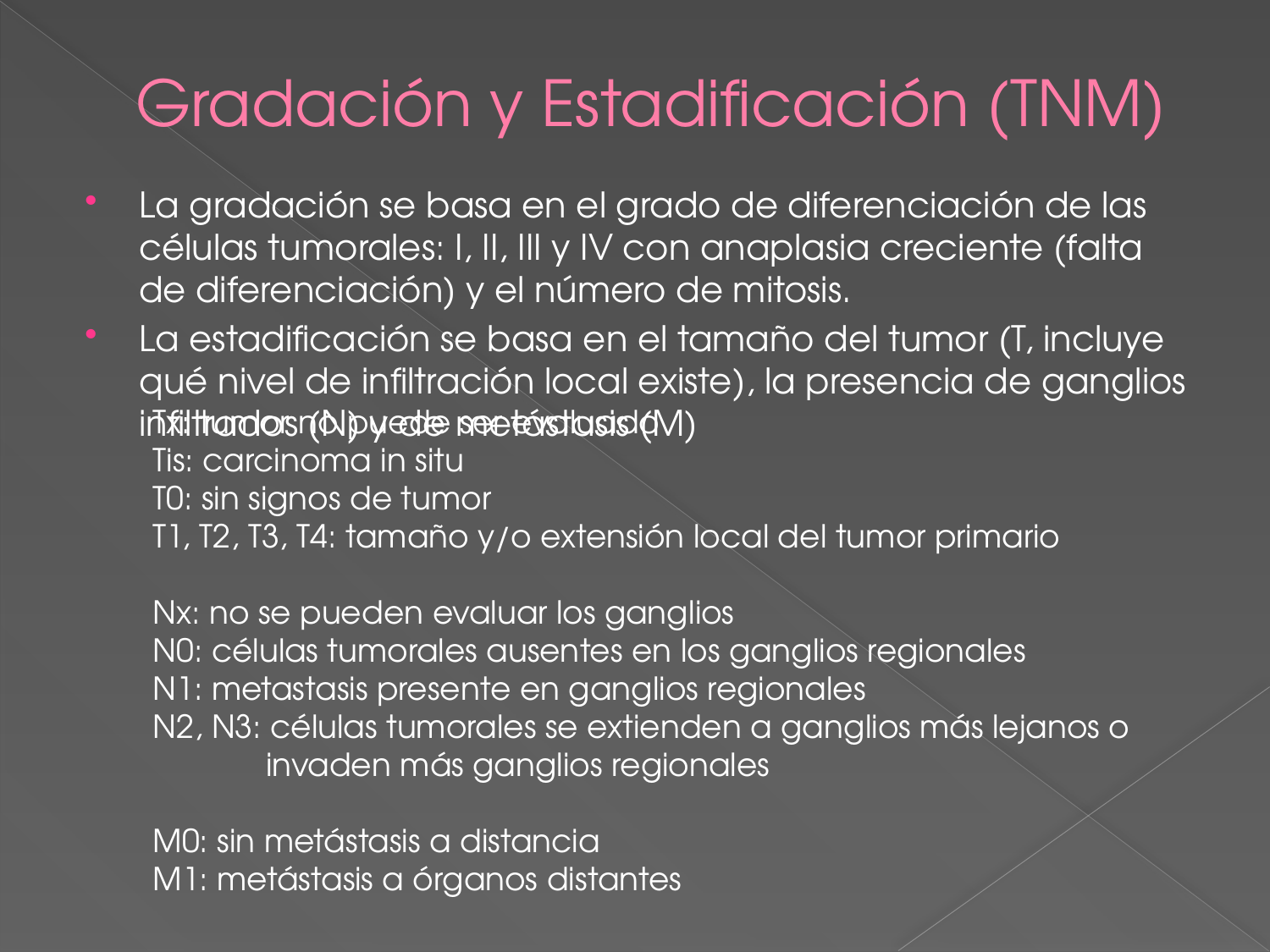

# Gradación y Estadificación (TNM)
La gradación se basa en el grado de diferenciación de las células tumorales: I, II, III y IV con anaplasia creciente (falta de diferenciación) y el número de mitosis.
La estadificación se basa en el tamaño del tumor (T, incluye qué nivel de infiltración local existe), la presencia de ganglios infiltrados (N) y de metástasis (M)

    Tx: tumor no puede ser evaluado
    Tis: carcinoma in situ
    T0: sin signos de tumor
    T1, T2, T3, T4: tamaño y/o extensión local del tumor primario

    Nx: no se pueden evaluar los ganglios
    N0: células tumorales ausentes en los ganglios regionales
    N1: metastasis presente en ganglios regionales
    N2, N3: células tumorales se extienden a ganglios más lejanos o invaden más ganglios regionales

    M0: sin metástasis a distancia
    M1: metástasis a órganos distantes